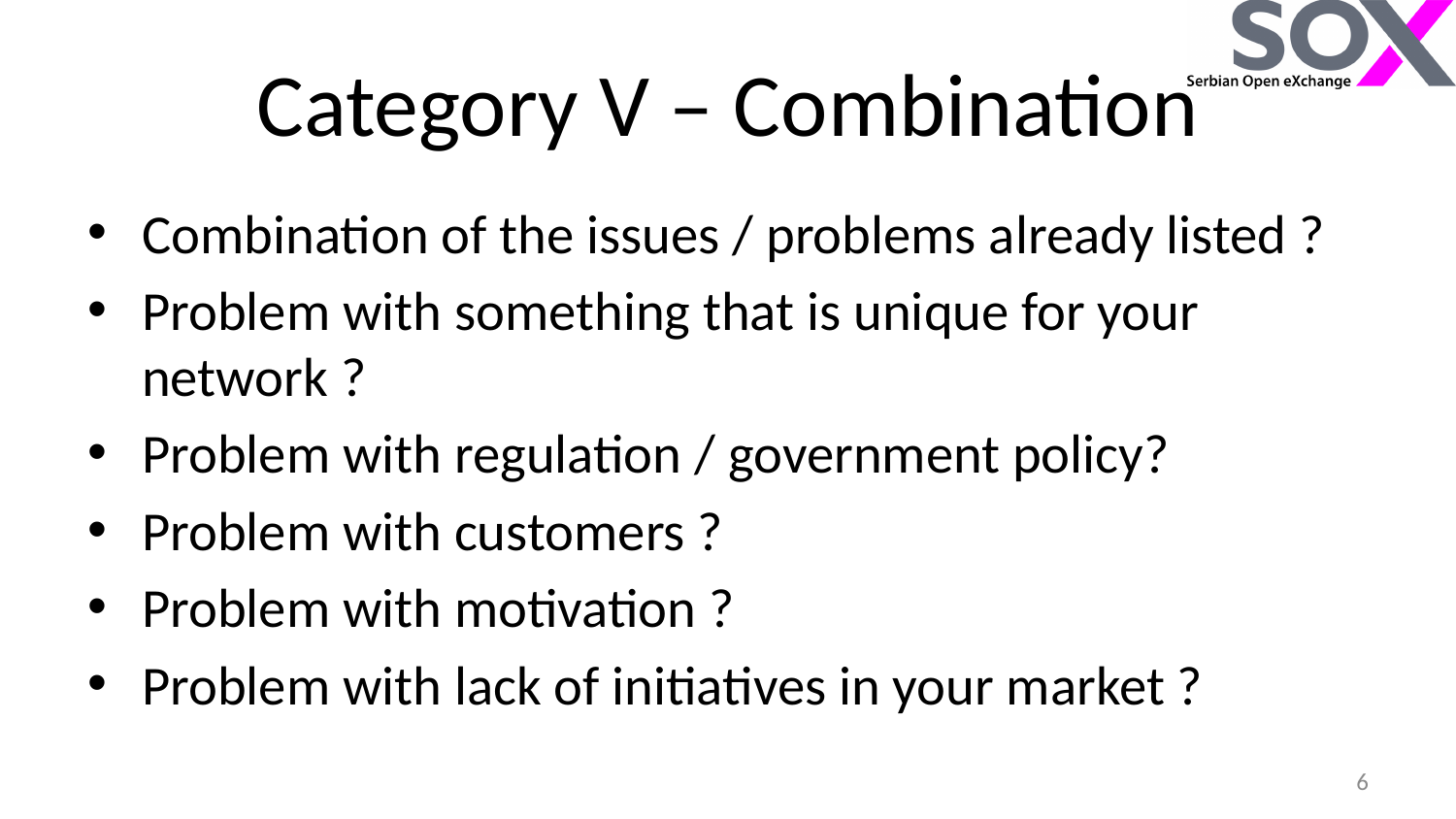

# Category V – Combination
Combination of the issues / problems already listed ?
Problem with something that is unique for your network ?
Problem with regulation / government policy?
Problem with customers ?
Problem with motivation ?
Problem with lack of initiatives in your market ?

6